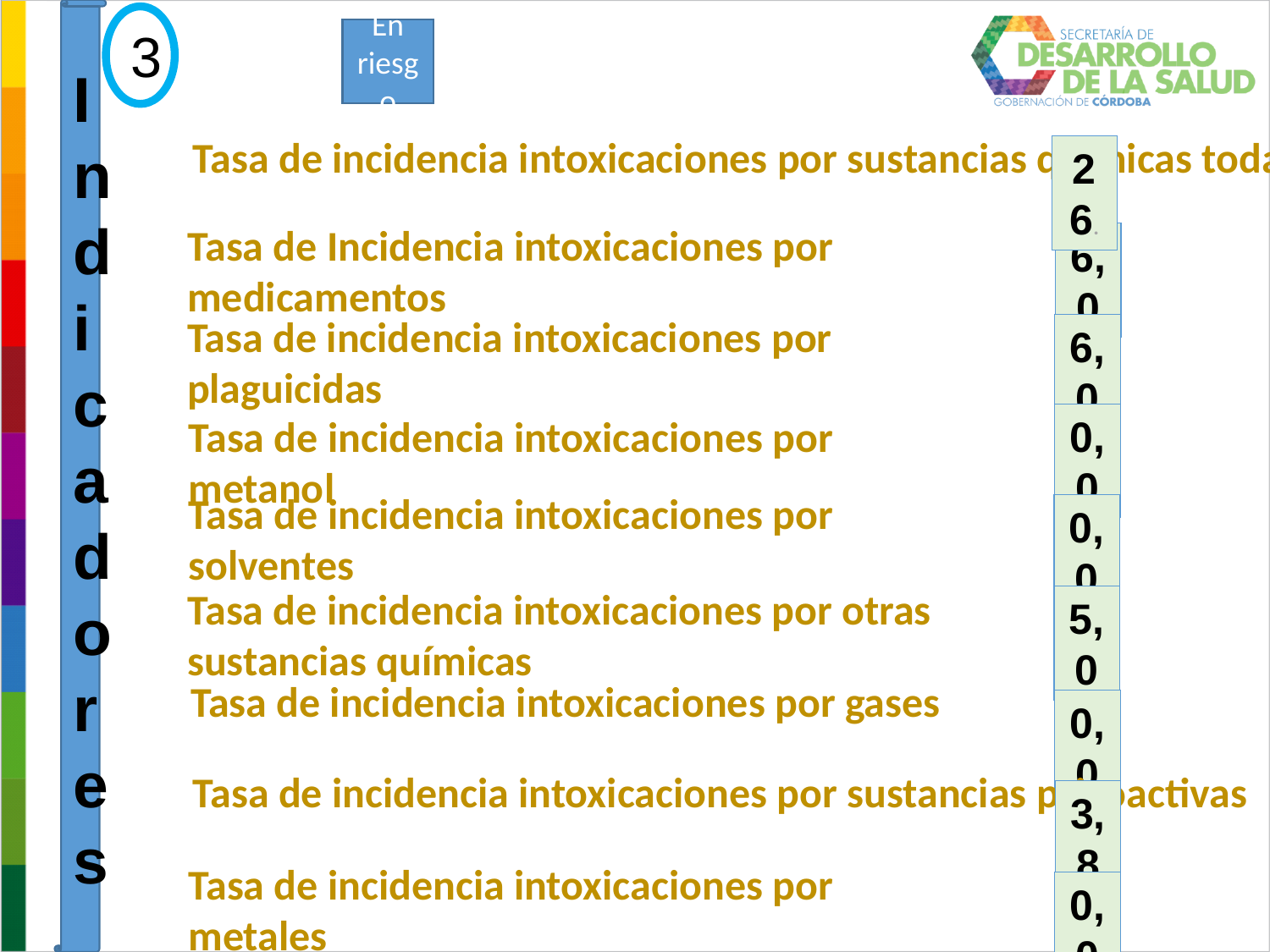

Indicadores
2
3
En riesgo
Tasa de incidencia intoxicaciones por sustancias químicas todas
26.
Tasa de Incidencia intoxicaciones por medicamentos
6,0
Tasa de incidencia intoxicaciones por plaguicidas
6,0
Tasa de incidencia intoxicaciones por metanol
0,0
Tasa de incidencia intoxicaciones por solventes
0,0
Tasa de incidencia intoxicaciones por otras sustancias químicas
5,0
Tasa de incidencia intoxicaciones por gases
0,0
Tasa de incidencia intoxicaciones por sustancias psicoactivas
3,8
Tasa de incidencia intoxicaciones por metales
0,0